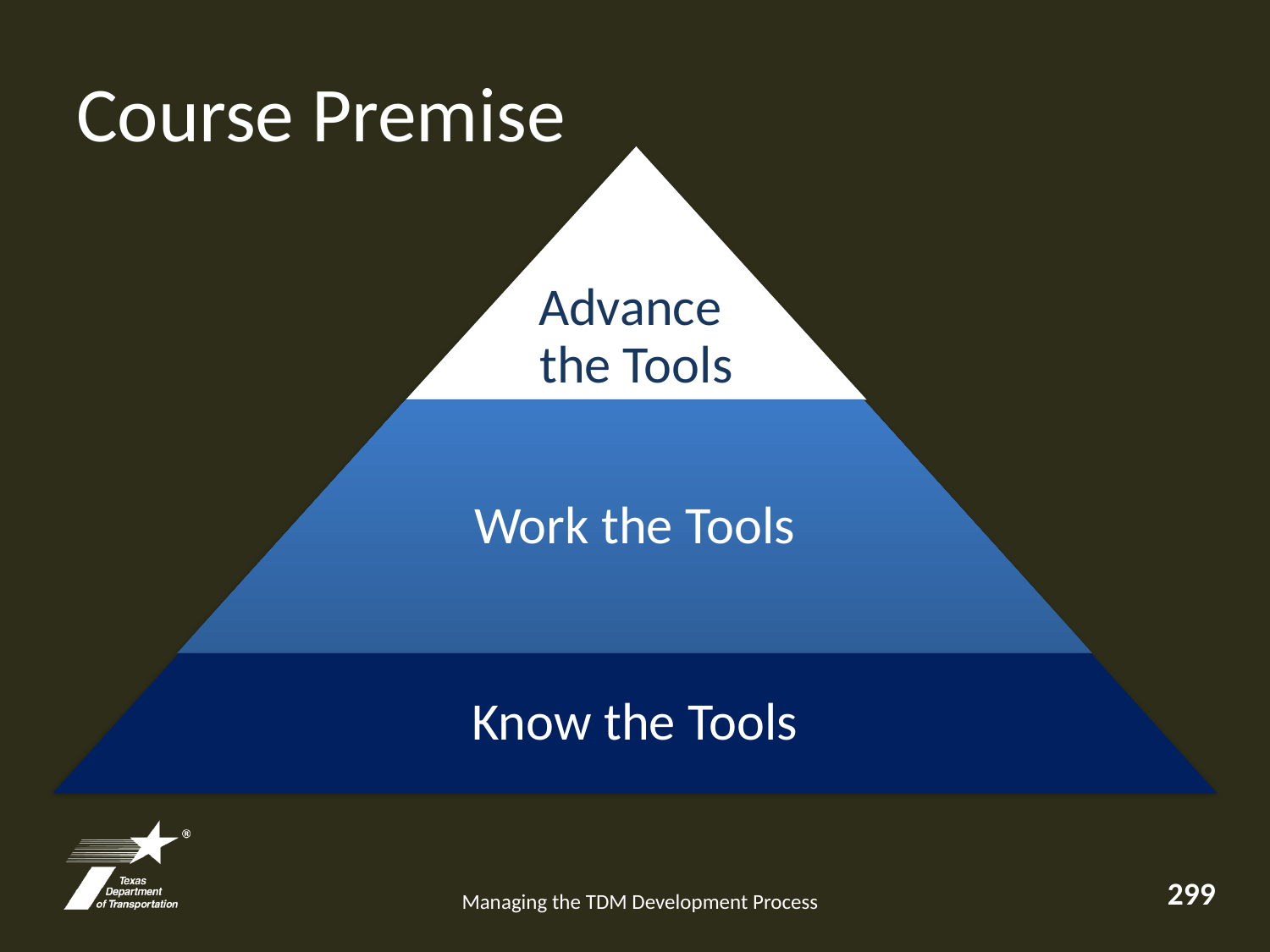

# Course Premise
Advance
the Tools
Work the Tools
Know the Tools